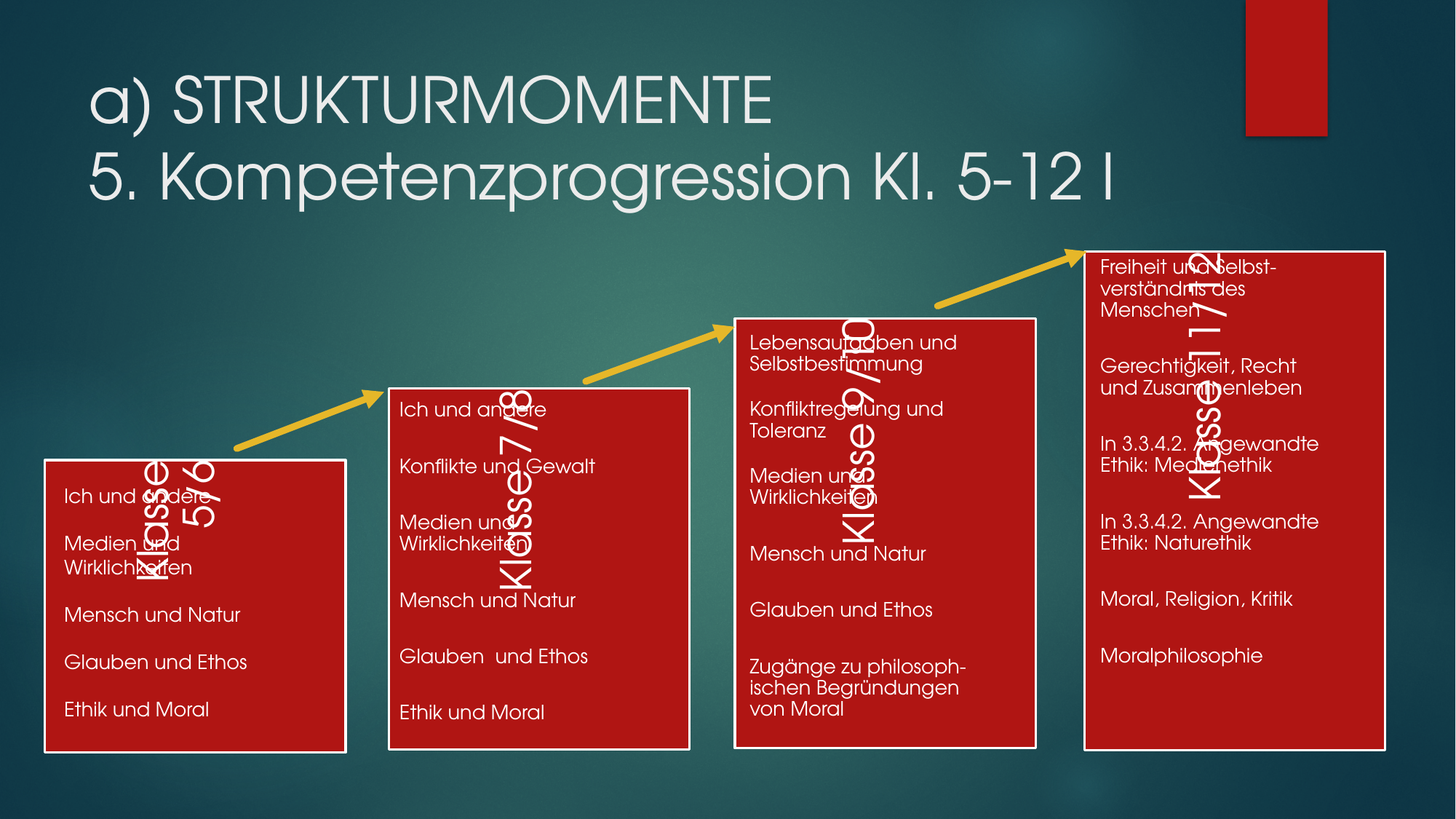

# a) STRUKTURMOMENTE 5. Kompetenzprogression Kl. 5-12 I
Klasse 7/8
Klasse 5/6
Klasse 9/10
Klasse 11/12
Freiheit und Selbst-verständnis des  Menschen

Gerechtigkeit, Recht und Zusammenleben

In 3.3.4.2. Angewandte Ethik: Medienethik

In 3.3.4.2. Angewandte Ethik: Naturethik

Moral, Religion, Kritik

Moralphilosophie
Lebensaufgaben und Selbstbestimmung

Konfliktregelung und Toleranz

Medien und Wirklichkeiten

Mensch und Natur

Glauben und Ethos

Zugänge zu philosoph-ischen Begründungen von Moral

Ich und andere

Konflikte und Gewalt

Medien und Wirklichkeiten

Mensch und Natur

Glauben  und Ethos

Ethik und Moral

Ich und andere

Medien und Wirklichkeiten

Mensch und Natur

Glauben und Ethos

Ethik und Moral